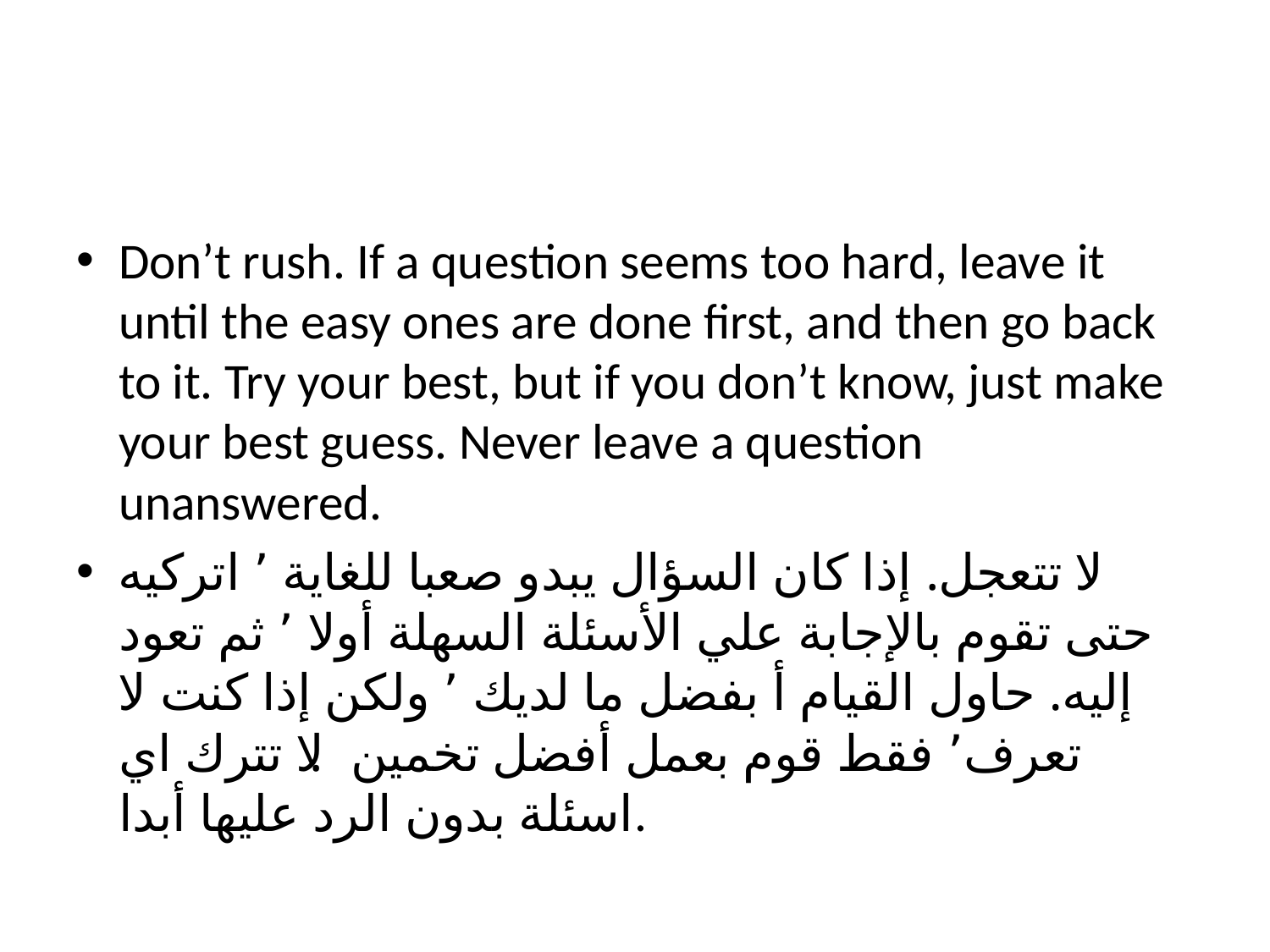

#
Don’t rush. If a question seems too hard, leave it until the easy ones are done first, and then go back to it. Try your best, but if you don’t know, just make your best guess. Never leave a question unanswered.
لا تتعجل. إذا كان السؤال يبدو صعبا للغاية ٬ اتركيه حتى تقوم بالإجابة علي الأسئلة السهلة أولا ٬ ثم تعود إليه. حاول القيام أ بفضل ما لديك ٬ ولكن إذا كنت لا تعرف٬ فقط قوم بعمل أفضل تخمين. لا تترك اي اسئلة بدون الرد عليها أبدا.